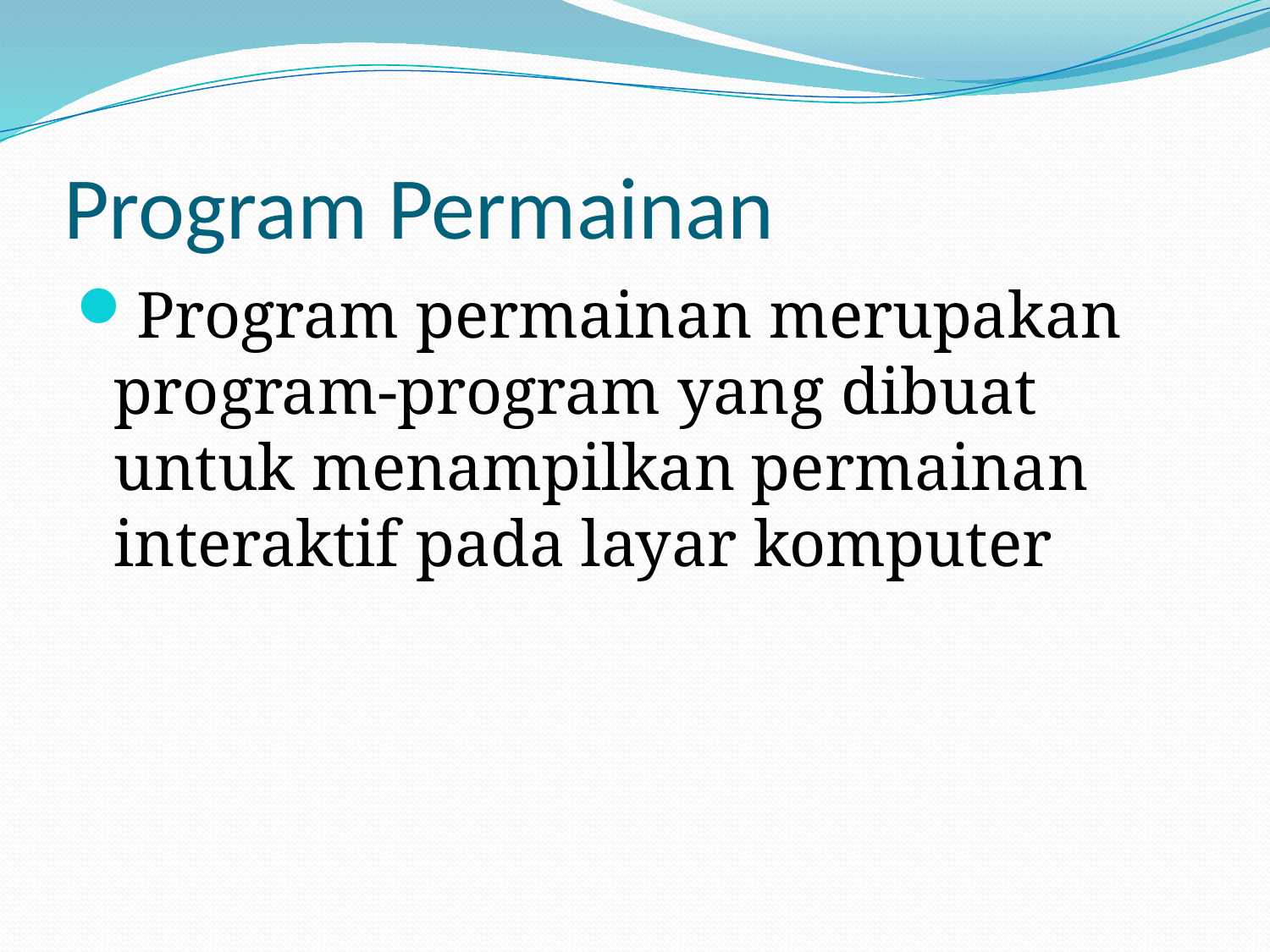

# Program Permainan
Program permainan merupakan program-program yang dibuat untuk menampilkan permainan interaktif pada layar komputer